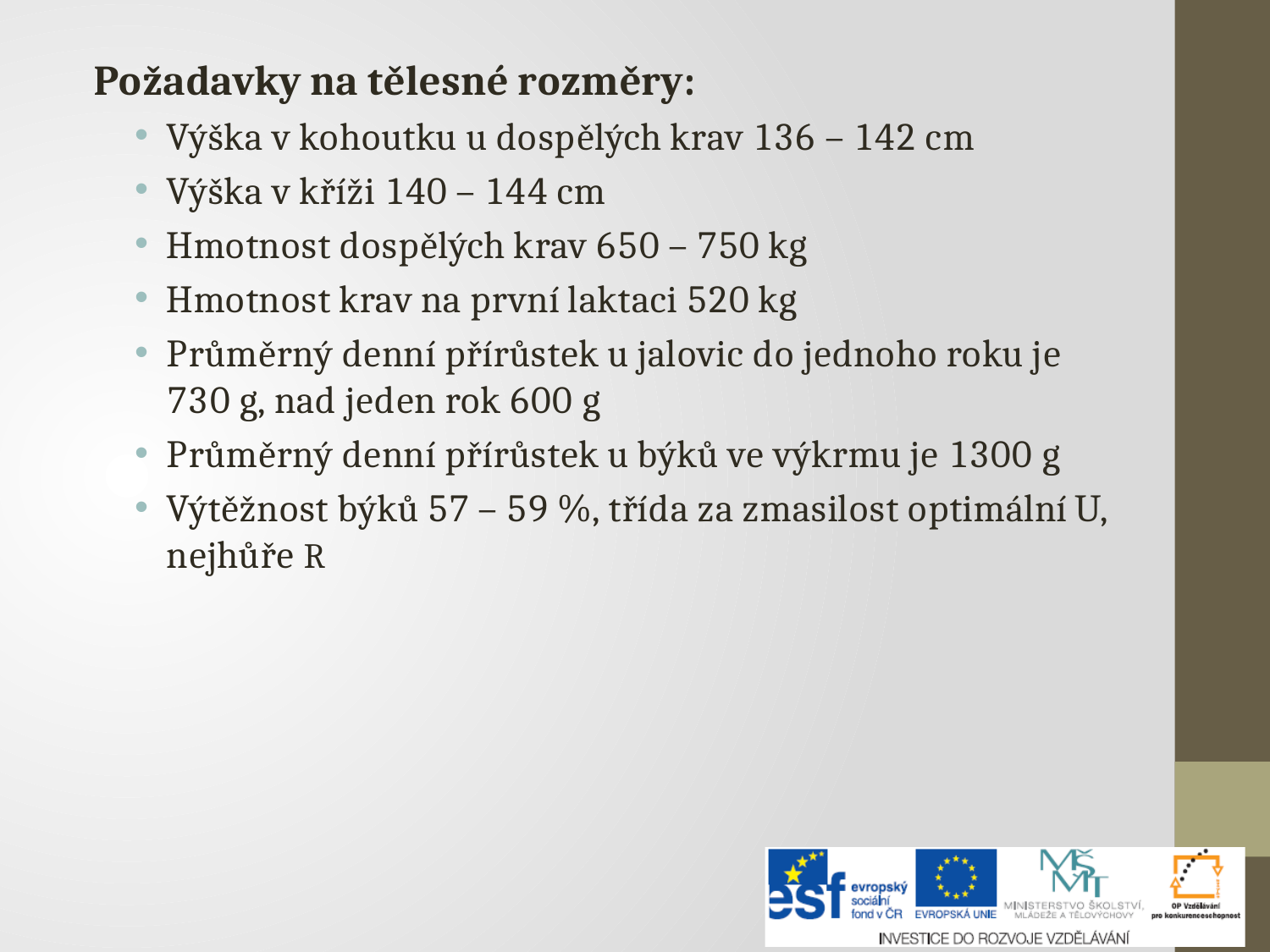

Požadavky na tělesné rozměry:
Výška v kohoutku u dospělých krav 136 – 142 cm
Výška v kříži 140 – 144 cm
Hmotnost dospělých krav 650 – 750 kg
Hmotnost krav na první laktaci 520 kg
Průměrný denní přírůstek u jalovic do jednoho roku je 730 g, nad jeden rok 600 g
Průměrný denní přírůstek u býků ve výkrmu je 1300 g
Výtěžnost býků 57 – 59 %, třída za zmasilost optimální U, nejhůře R